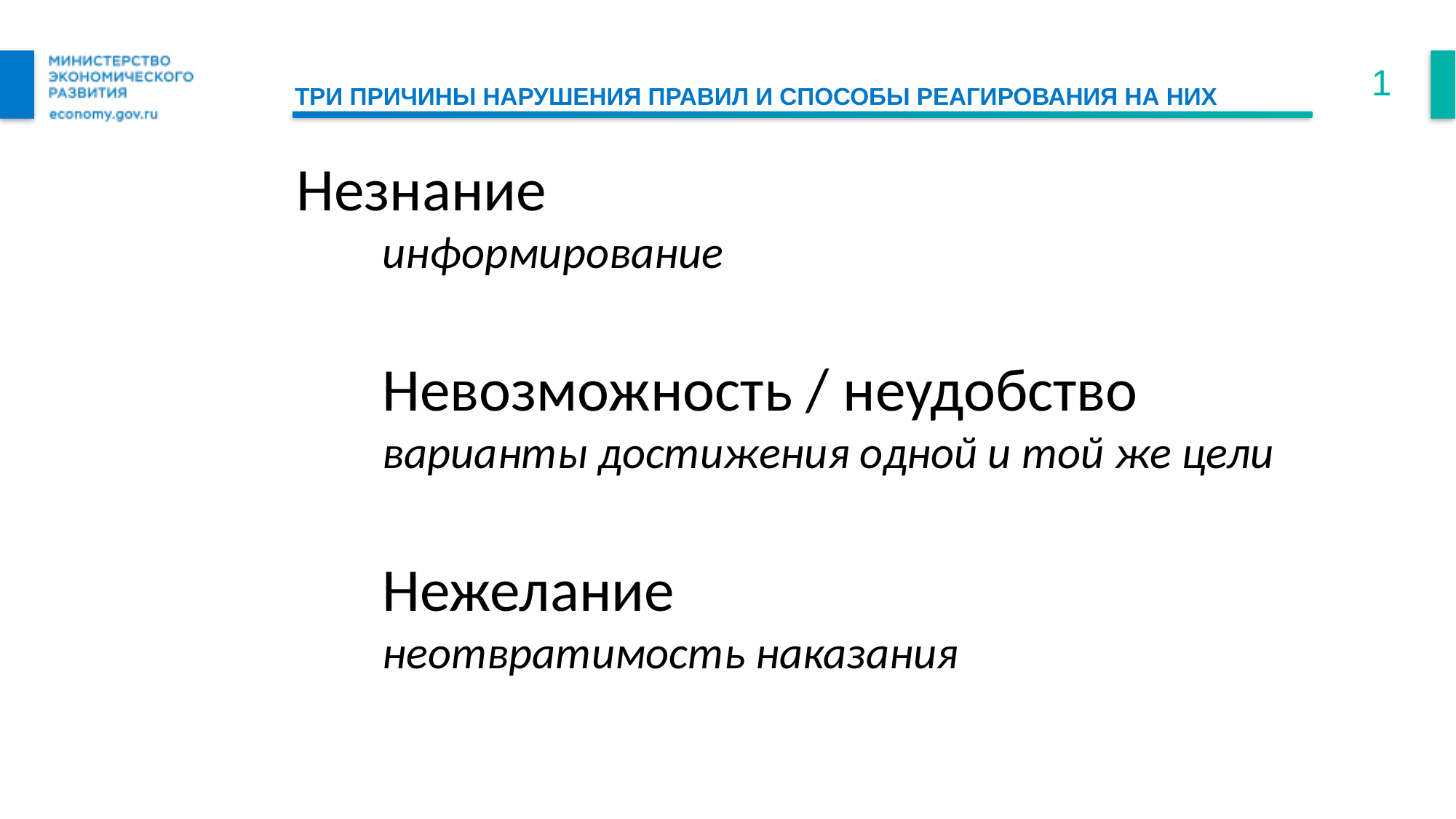

1
Три причины нарушения правил и способы реагирования на них
Незнание
информирование

Невозможность / неудобство
варианты достижения одной и той же цели

Нежелание
неотвратимость наказания